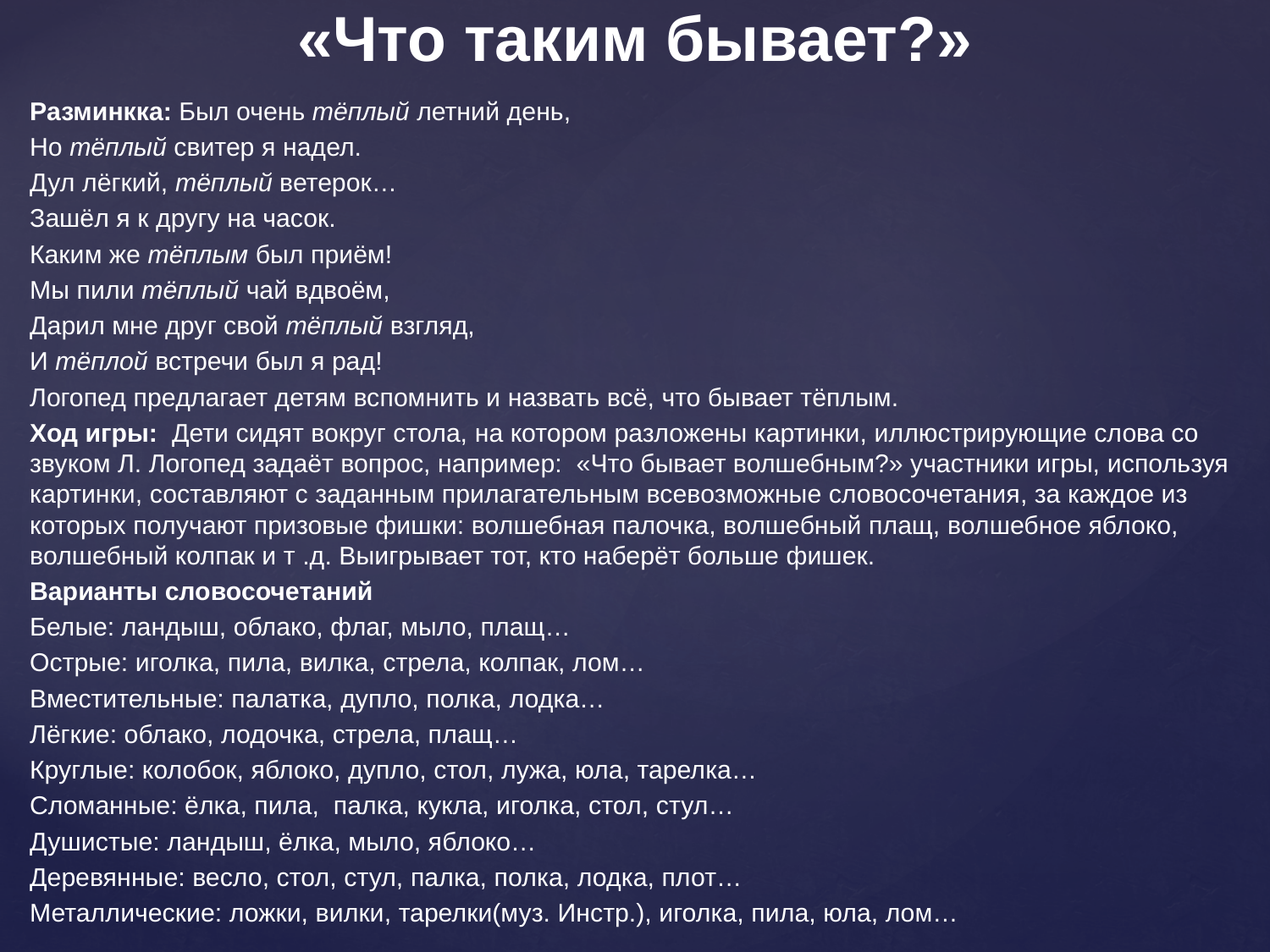

# «Что таким бывает?»
Разминкка: Был очень тёплый летний день,
Но тёплый свитер я надел.
Дул лёгкий, тёплый ветерок…
Зашёл я к другу на часок.
Каким же тёплым был приём!
Мы пили тёплый чай вдвоём,
Дарил мне друг свой тёплый взгляд,
И тёплой встречи был я рад!
Логопед предлагает детям вспомнить и назвать всё, что бывает тёплым.
Ход игры:  Дети сидят вокруг стола, на котором разложены картинки, иллюстрирующие слова со звуком Л. Логопед задаёт вопрос, например:  «Что бывает волшебным?» участники игры, используя картинки, составляют с заданным прилагательным всевозможные словосочетания, за каждое из которых получают призовые фишки: волшебная палочка, волшебный плащ, волшебное яблоко, волшебный колпак и т .д. Выигрывает тот, кто наберёт больше фишек.
Варианты словосочетаний
Белые: ландыш, облако, флаг, мыло, плащ…
Острые: иголка, пила, вилка, стрела, колпак, лом…
Вместительные: палатка, дупло, полка, лодка…
Лёгкие: облако, лодочка, стрела, плащ…
Круглые: колобок, яблоко, дупло, стол, лужа, юла, тарелка…
Сломанные: ёлка, пила,  палка, кукла, иголка, стол, стул…
Душистые: ландыш, ёлка, мыло, яблоко…
Деревянные: весло, стол, стул, палка, полка, лодка, плот…
Металлические: ложки, вилки, тарелки(муз. Инстр.), иголка, пила, юла, лом…